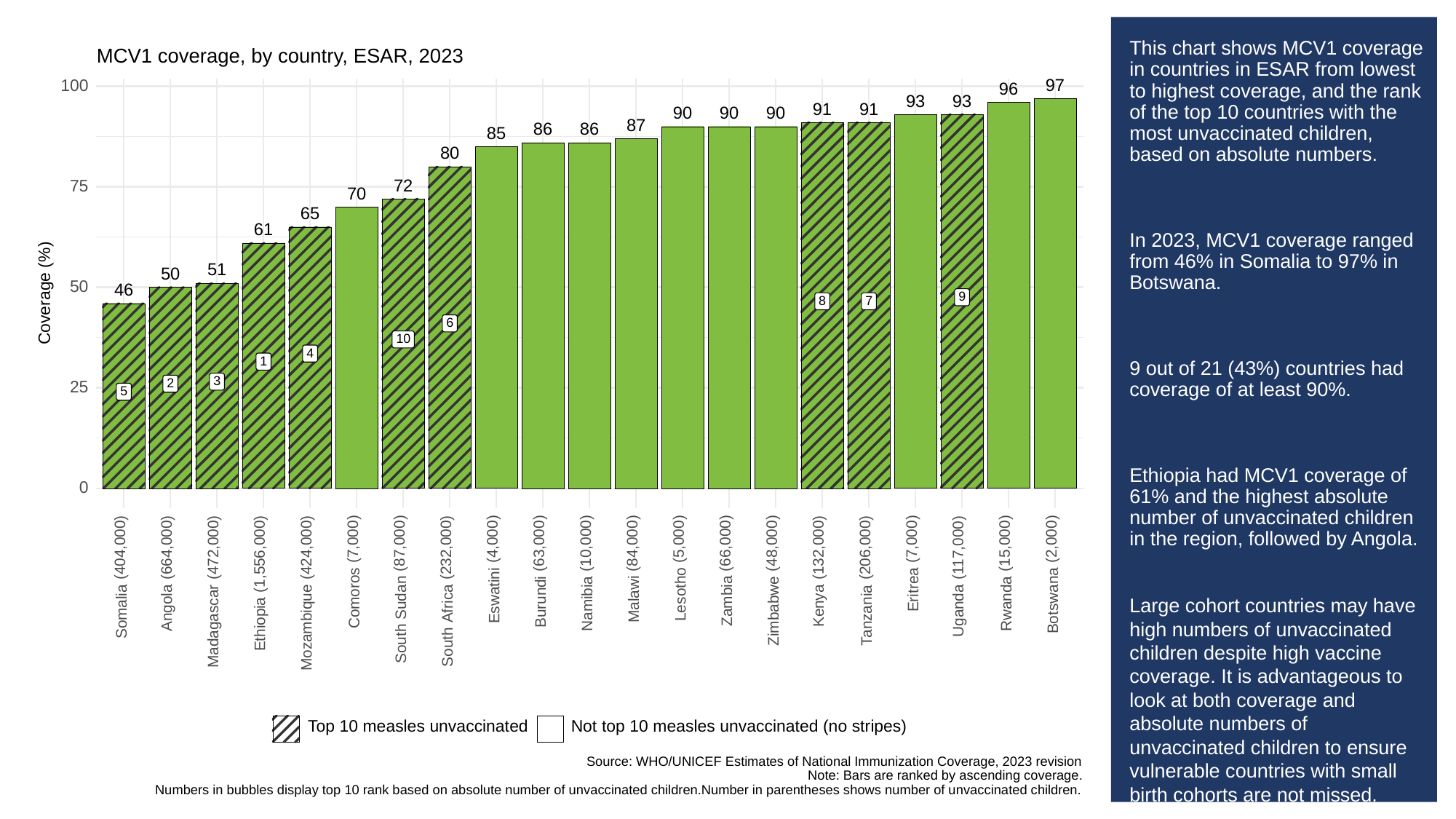

# This chart shows MCV1 coverage in countries in ESAR from lowest to highest coverage, and the rank of the top 10 countries with the most unvaccinated children, based on absolute numbers.

In 2023, MCV1 coverage ranged from 46% in Somalia to 97% in Botswana.

9 out of 21 (43%) countries had coverage of at least 90%.

Ethiopia had MCV1 coverage of 61% and the highest absolute number of unvaccinated children in the region, followed by Angola.

Large cohort countries may have high numbers of unvaccinated children despite high vaccine coverage. It is advantageous to look at both coverage and absolute numbers of unvaccinated children to ensure vulnerable countries with small birth cohorts are not missed.

MCV1 coverage, by country, ESAR, 2023

97
100
96

93
93

91
91
90
90
90

87

86
86

85

80

72
75

70

65

61

51

50

50

46
Coverage (%)

9

8
7

6

10

4

1

3

2

25

5

0

(7,000)
(4,000)
(5,000)
(7,000)
(2,000)
(87,000)
(63,000)
(10,000)
(84,000)
(66,000)
(48,000)
(15,000)
(404,000)
(664,000)
(472,000)
(424,000)
(232,000)
(132,000)
(206,000)
(117,000)
(1,556,000)
Eritrea
Lesotho
Eswatini
Sudan
Comoros
Malawi
Botswana
Zambia
Burundi
Africa
Namibia
Rwanda
Kenya
Angola
Uganda
Zimbabwe
Somalia
Tanzania
Ethiopia
Madagascar
Mozambique
South
South

Not top 10 measles unvaccinated (no stripes)
Top 10 measles unvaccinated

Source: WHO/UNICEF Estimates of National Immunization Coverage, 2023 revision
Note: Bars are ranked by ascending coverage.
Numbers in bubbles display top 10 rank based on absolute number of unvaccinated children.Number in parentheses shows number of unvaccinated children.